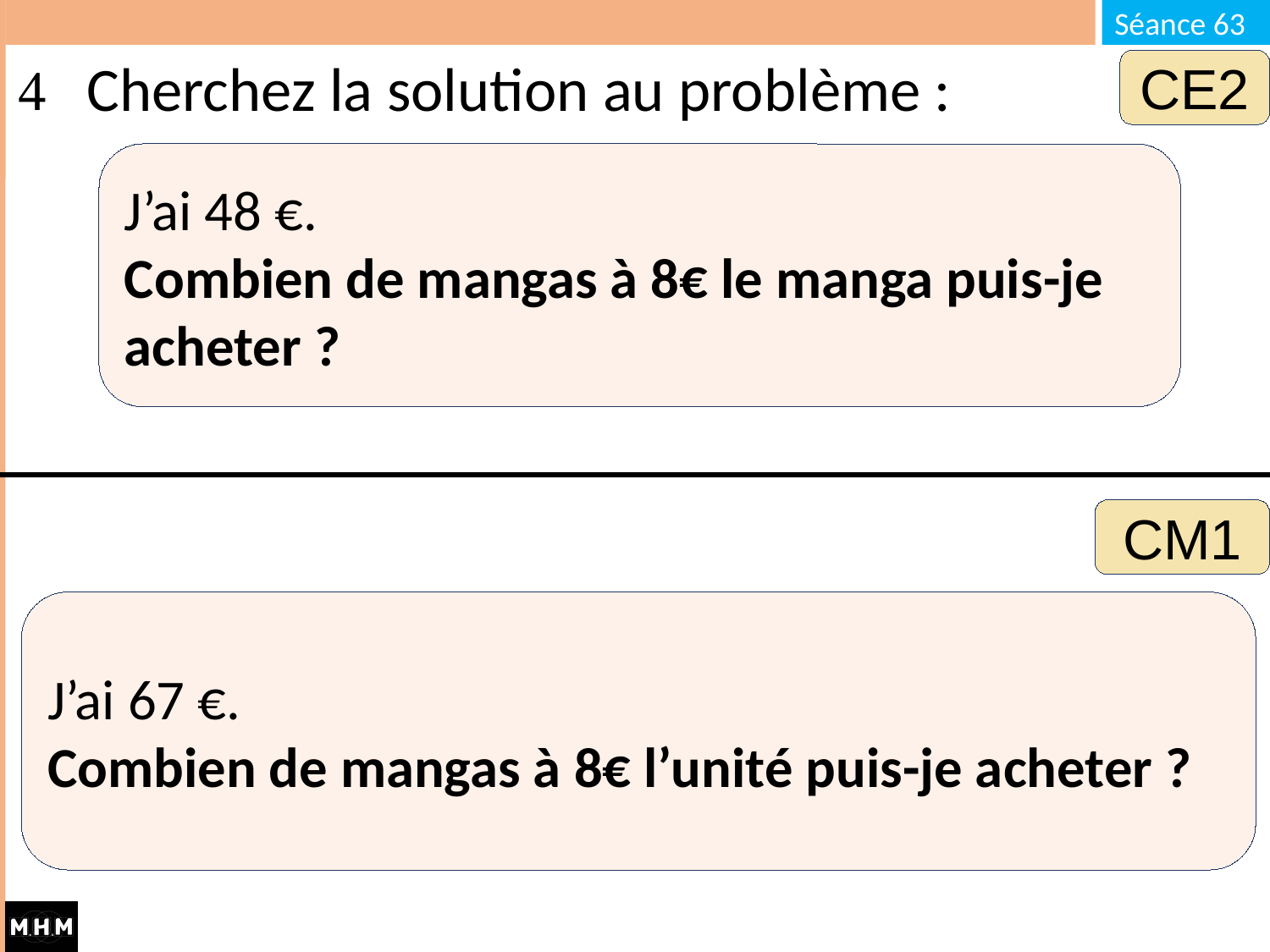

# Cherchez la solution au problème :
CE2
J’ai 48 €.
Combien de mangas à 8€ le manga puis-je acheter ?

CM1
J’ai 67 €.
Combien de mangas à 8€ l’unité puis-je acheter ?